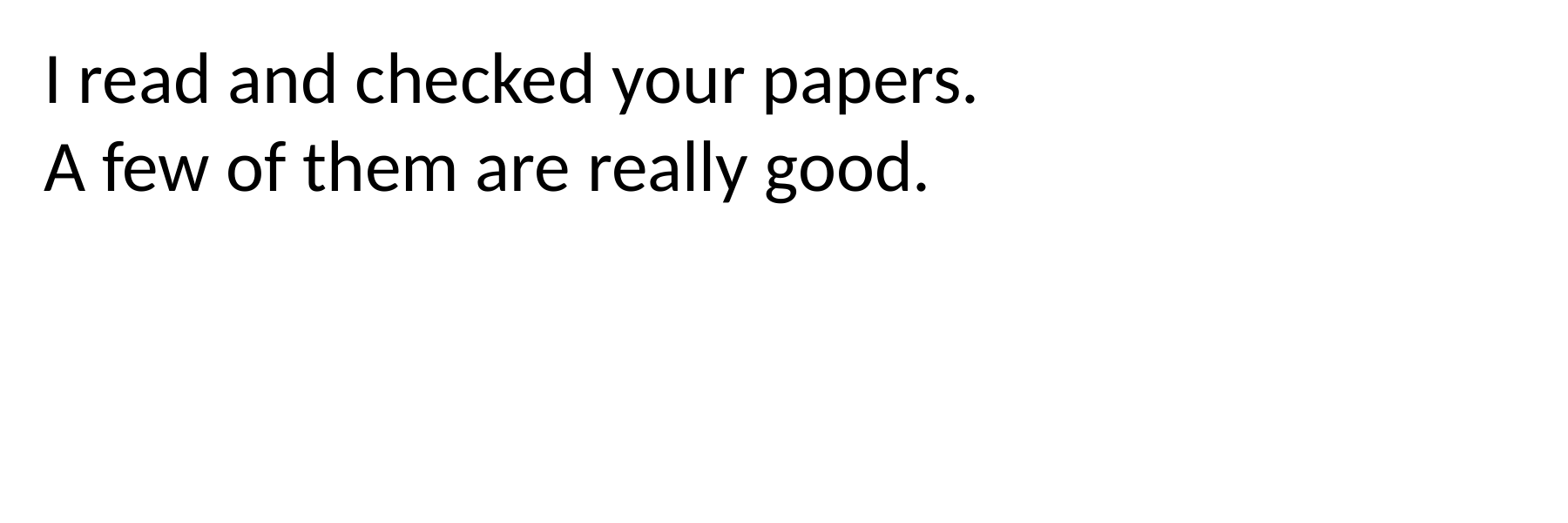

I read and checked your papers.
A few of them are really good.